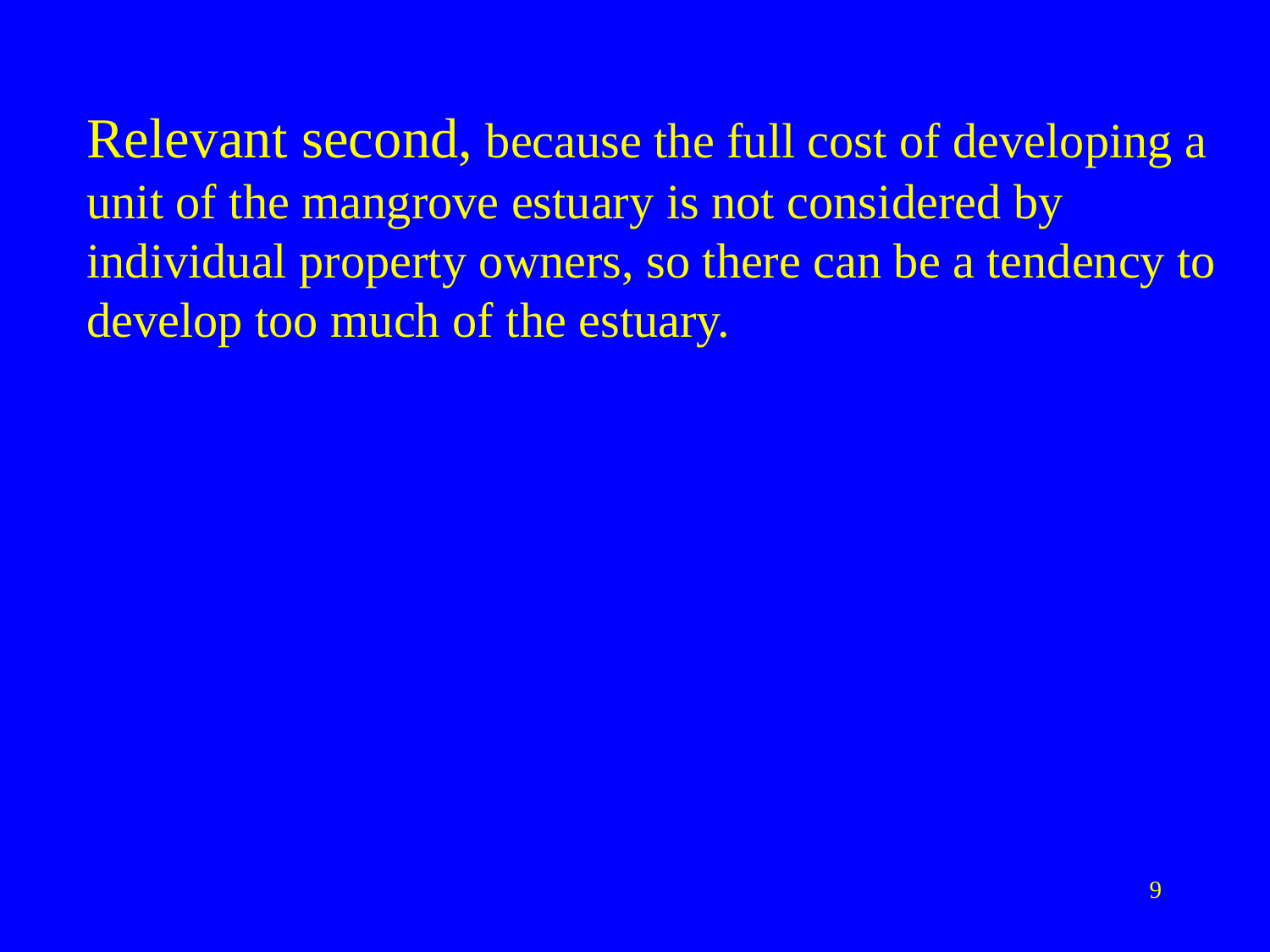

Relevant second, because the full cost of developing a unit of the mangrove estuary is not considered by individual property owners, so there can be a tendency to develop too much of the estuary.

9